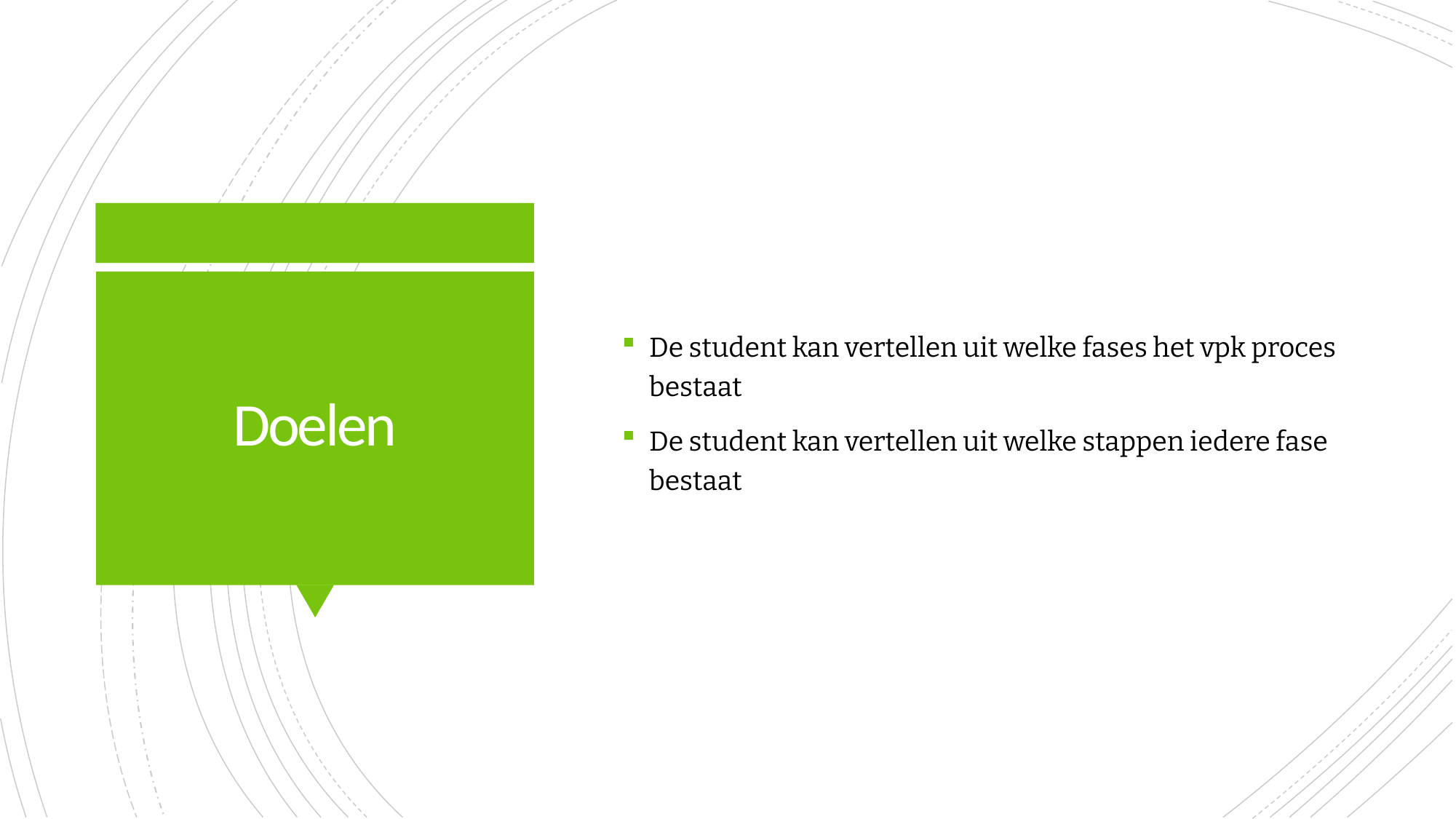

De student kan vertellen uit welke fases het vpk proces bestaat
De student kan vertellen uit welke stappen iedere fase bestaat
# Doelen